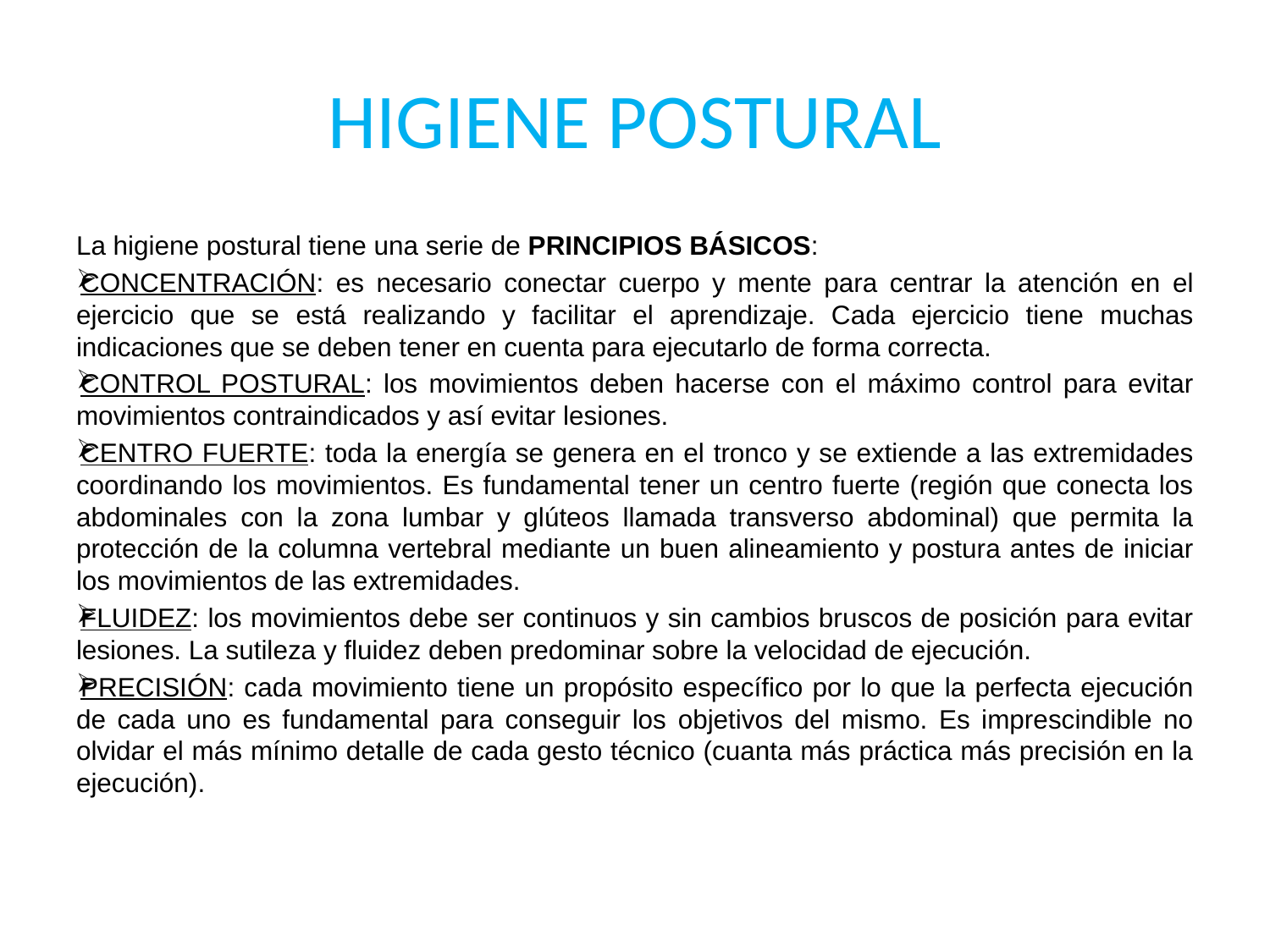

# HIGIENE POSTURAL
La higiene postural tiene una serie de PRINCIPIOS BÁSICOS:
CONCENTRACIÓN: es necesario conectar cuerpo y mente para centrar la atención en el ejercicio que se está realizando y facilitar el aprendizaje. Cada ejercicio tiene muchas indicaciones que se deben tener en cuenta para ejecutarlo de forma correcta.
CONTROL POSTURAL: los movimientos deben hacerse con el máximo control para evitar movimientos contraindicados y así evitar lesiones.
CENTRO FUERTE: toda la energía se genera en el tronco y se extiende a las extremidades coordinando los movimientos. Es fundamental tener un centro fuerte (región que conecta los abdominales con la zona lumbar y glúteos llamada transverso abdominal) que permita la protección de la columna vertebral mediante un buen alineamiento y postura antes de iniciar los movimientos de las extremidades.
FLUIDEZ: los movimientos debe ser continuos y sin cambios bruscos de posición para evitar lesiones. La sutileza y fluidez deben predominar sobre la velocidad de ejecución.
PRECISIÓN: cada movimiento tiene un propósito específico por lo que la perfecta ejecución de cada uno es fundamental para conseguir los objetivos del mismo. Es imprescindible no olvidar el más mínimo detalle de cada gesto técnico (cuanta más práctica más precisión en la ejecución).